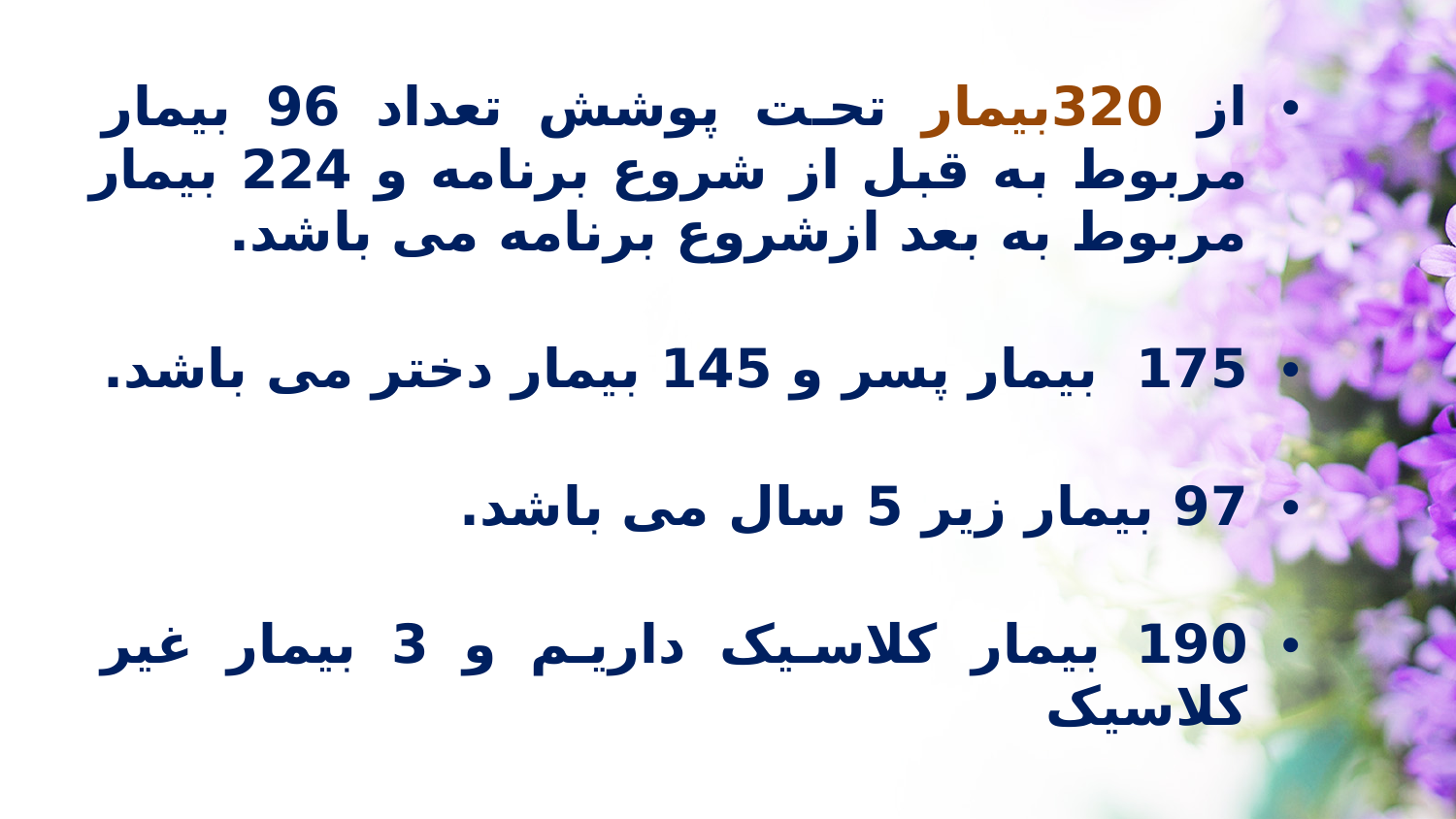

از 320بیمار تحت پوشش تعداد 96 بیمار مربوط به قبل از شروع برنامه و 224 بیمار مربوط به بعد ازشروع برنامه می باشد.

175  بیمار پسر و 145 بیمار دختر می باشد.

97 بیمار زیر 5 سال می باشد.

190 بیمار کلاسیک داریم و 3 بیمار غیر کلاسیک